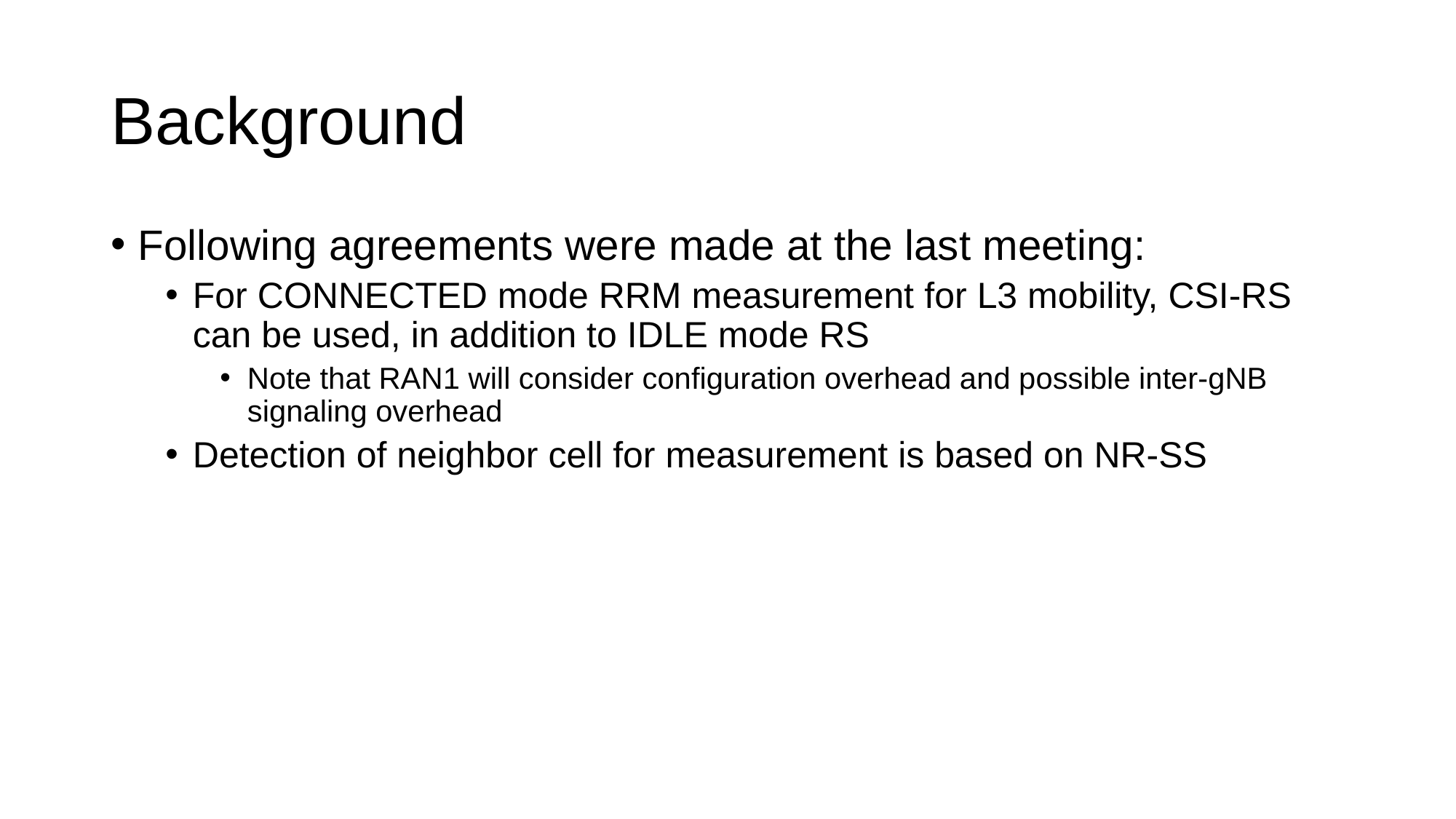

# Background
Following agreements were made at the last meeting:
For CONNECTED mode RRM measurement for L3 mobility, CSI-RS can be used, in addition to IDLE mode RS
Note that RAN1 will consider configuration overhead and possible inter-gNB signaling overhead
Detection of neighbor cell for measurement is based on NR-SS